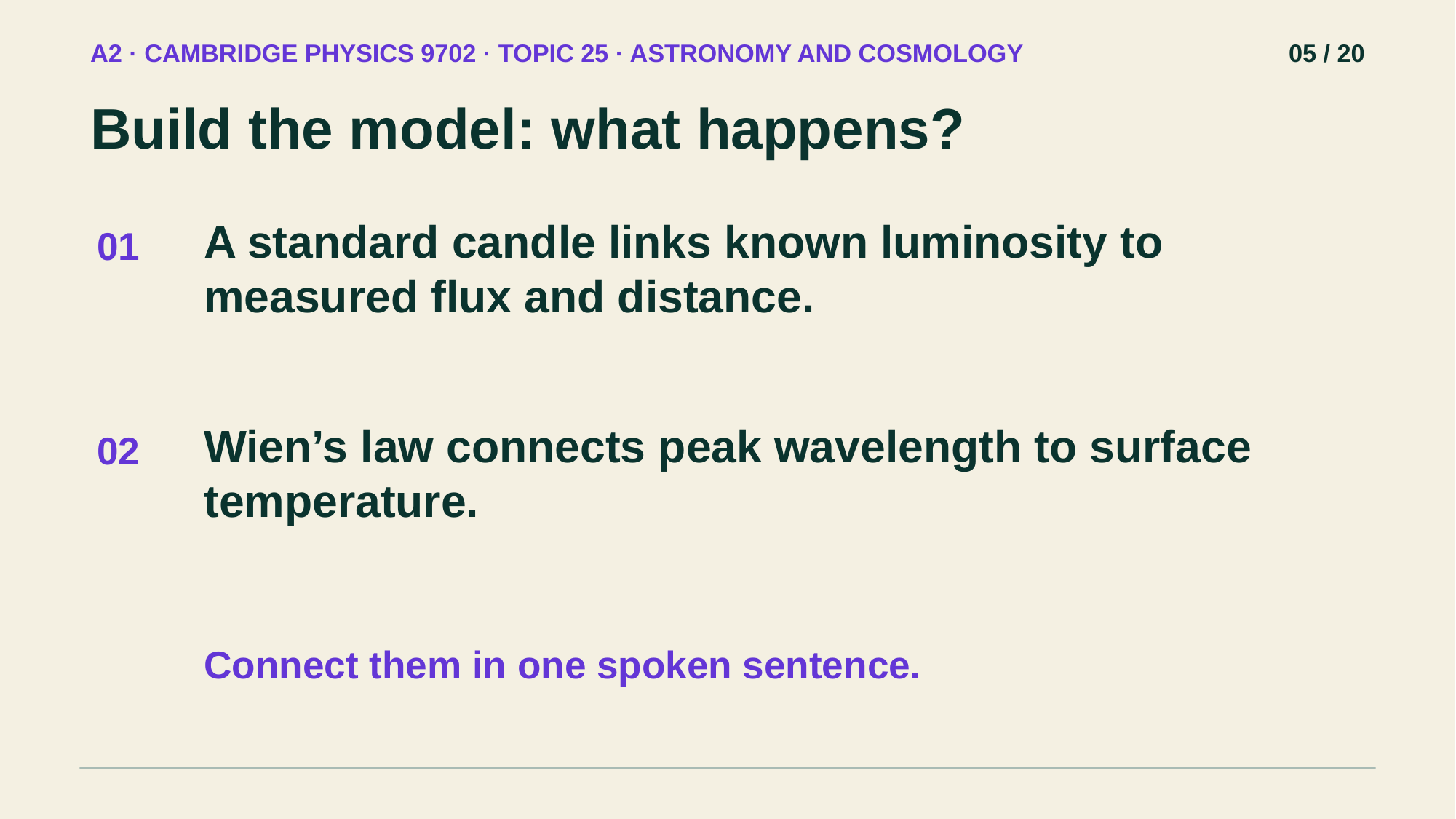

A2 · CAMBRIDGE PHYSICS 9702 · TOPIC 25 · ASTRONOMY AND COSMOLOGY
05 / 20
Build the model: what happens?
A standard candle links known luminosity to measured flux and distance.
01
Wien’s law connects peak wavelength to surface temperature.
02
Connect them in one spoken sentence.